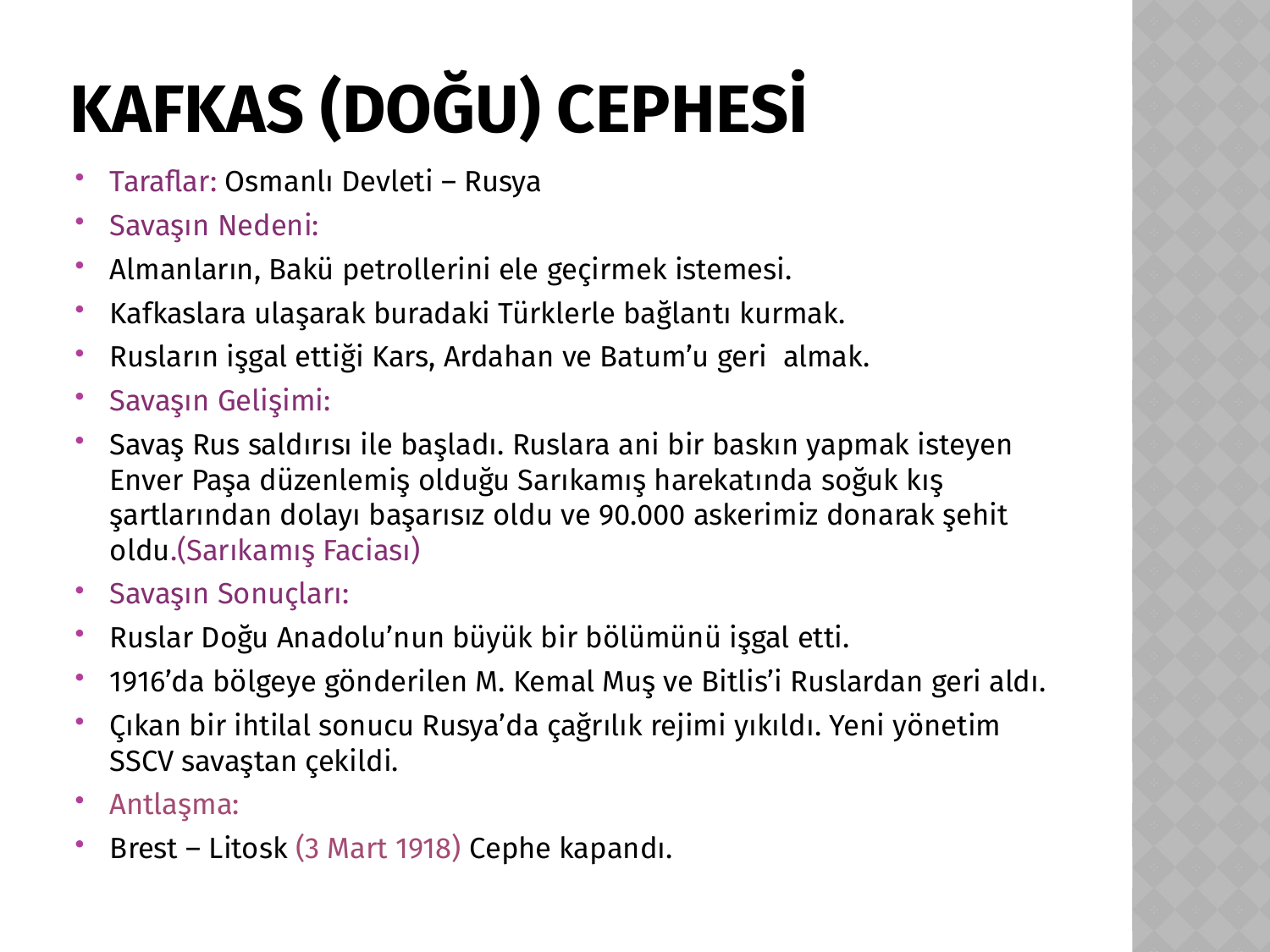

# KAFKAS (DOĞU) CEPHESİ
Taraflar: Osmanlı Devleti – Rusya
Savaşın Nedeni:
Almanların, Bakü petrollerini ele geçirmek istemesi.
Kafkaslara ulaşarak buradaki Türklerle bağlantı kurmak.
Rusların işgal ettiği Kars, Ardahan ve Batum’u geri  almak.
Savaşın Gelişimi:
Savaş Rus saldırısı ile başladı. Ruslara ani bir baskın yapmak isteyen Enver Paşa düzenlemiş olduğu Sarıkamış harekatında soğuk kış şartlarından dolayı başarısız oldu ve 90.000 askerimiz donarak şehit oldu.(Sarıkamış Faciası)
Savaşın Sonuçları:
Ruslar Doğu Anadolu’nun büyük bir bölümünü işgal etti.
1916’da bölgeye gönderilen M. Kemal Muş ve Bitlis’i Ruslardan geri aldı.
Çıkan bir ihtilal sonucu Rusya’da çağrılık rejimi yıkıldı. Yeni yönetim SSCV savaştan çekildi.
Antlaşma:
Brest – Litosk (3 Mart 1918) Cephe kapandı.